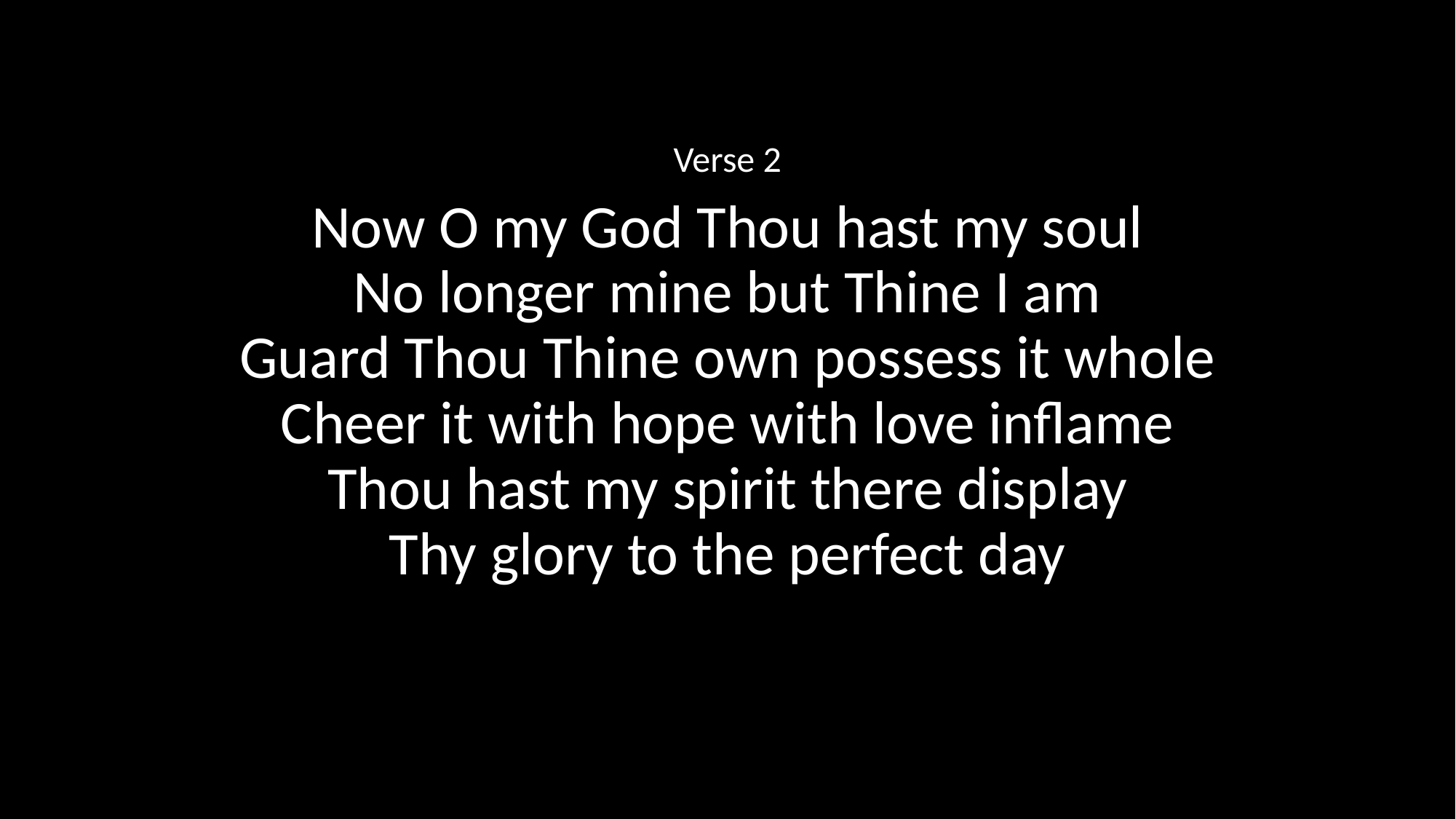

Verse 2
Now O my God Thou hast my soul
No longer mine but Thine I am
Guard Thou Thine own possess it whole
Cheer it with hope with love inflame
Thou hast my spirit there display
Thy glory to the perfect day